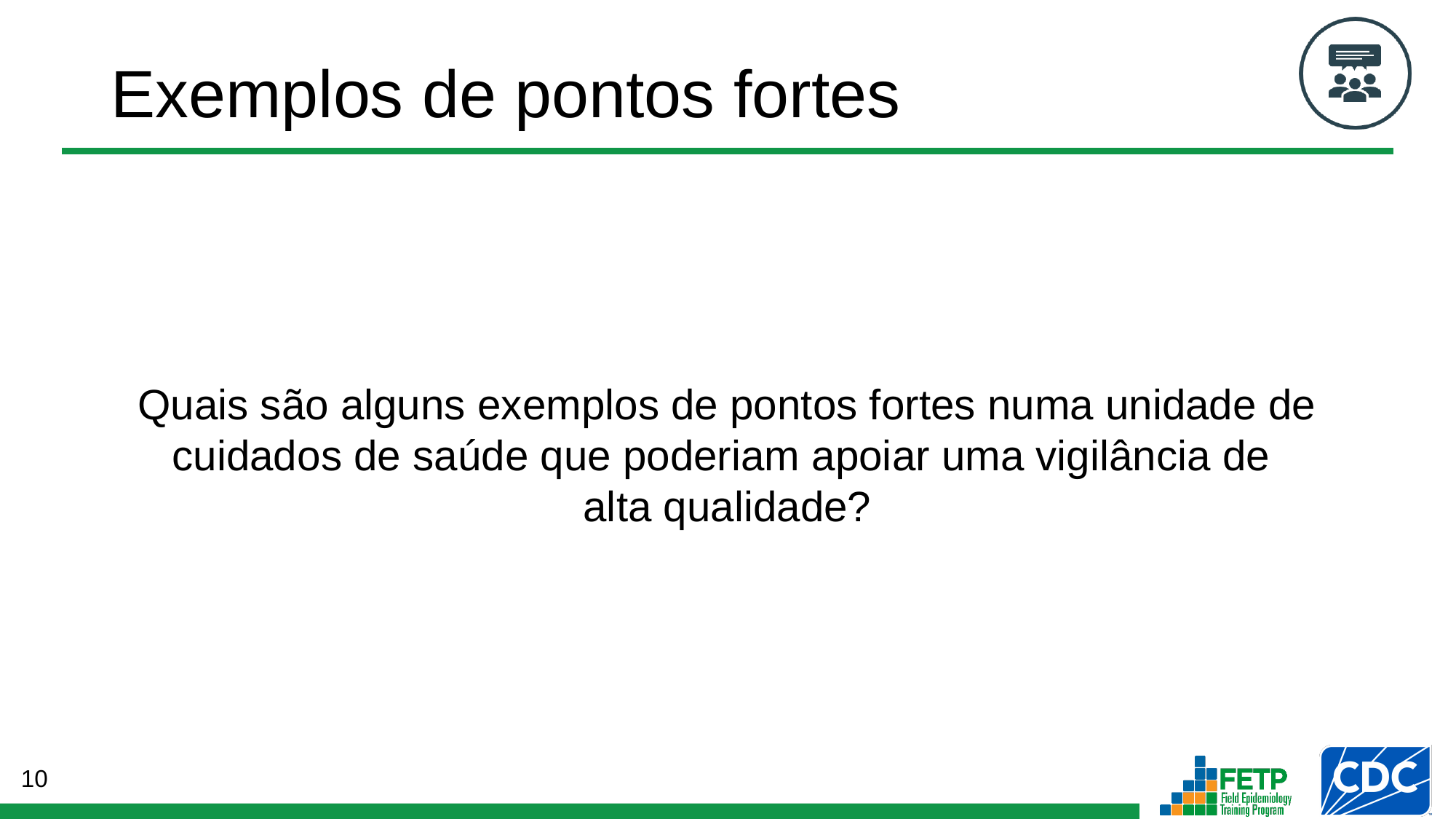

# Exemplos de pontos fortes
Quais são alguns exemplos de pontos fortes numa unidade de cuidados de saúde que poderiam apoiar uma vigilância de
alta qualidade?